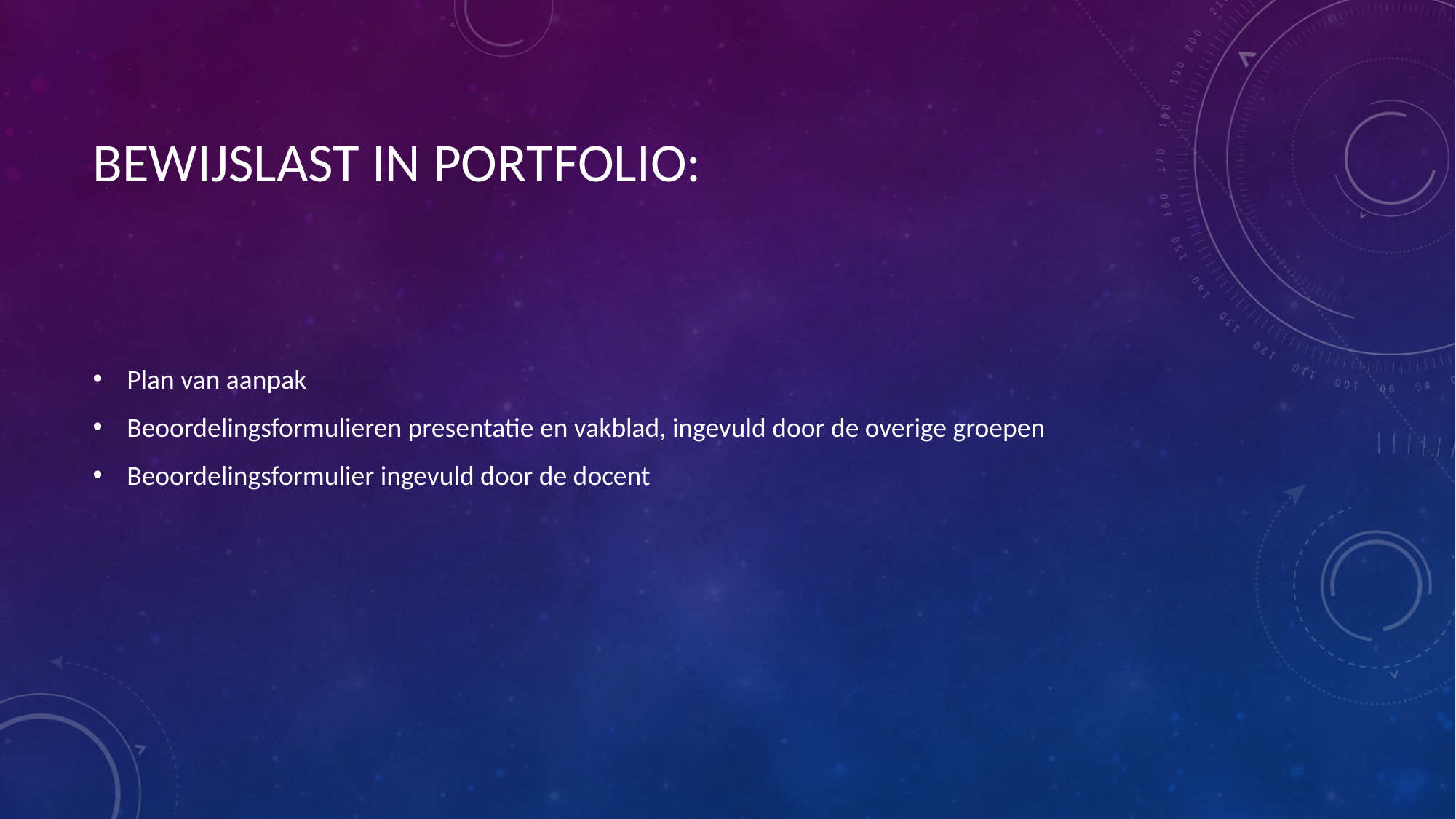

# Bewijslast in portfolio:
Plan van aanpak
Beoordelingsformulieren presentatie en vakblad, ingevuld door de overige groepen
Beoordelingsformulier ingevuld door de docent